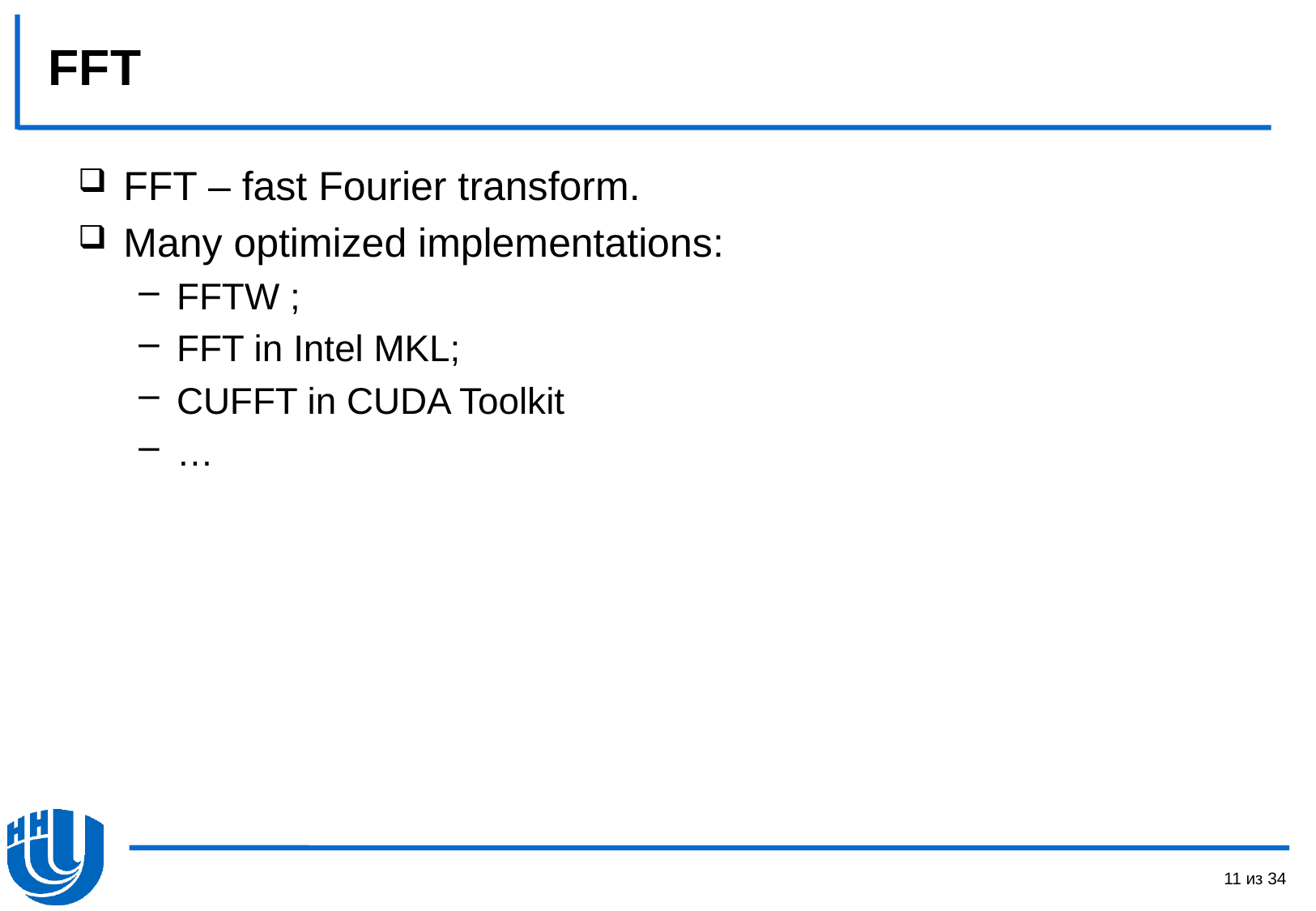

# FFT
FFT – fast Fourier transform.
Many optimized implementations:
FFTW ;
FFT in Intel MKL;
CUFFT in CUDA Toolkit
…

11